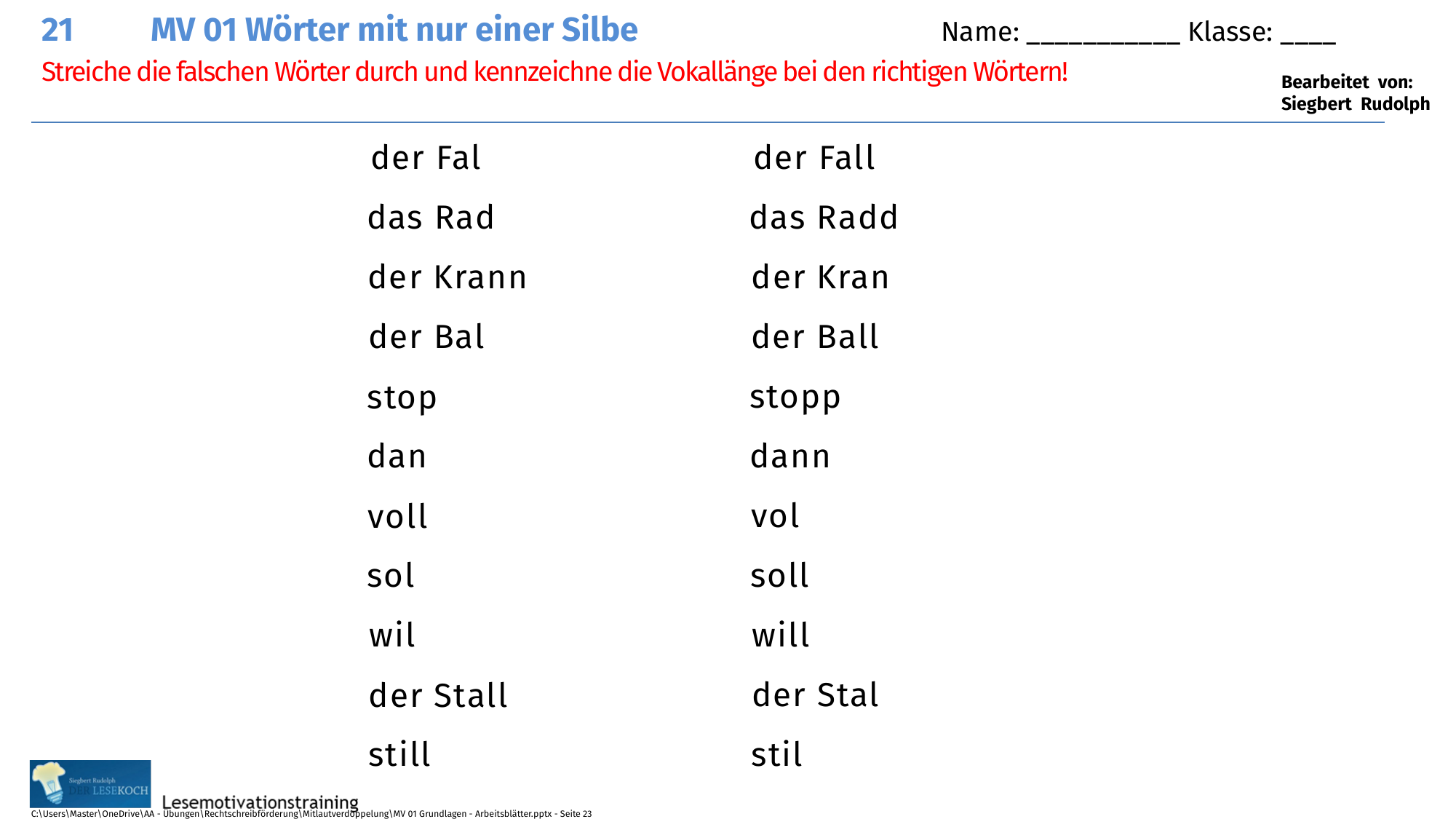

21	MV 01 Wörter mit nur einer Silbe			   Name: ___________ Klasse: ____
22
Streiche die falschen Wörter durch und kennzeichne die Vokallänge bei den richtigen Wörtern!
der Fall
der Fal
das Radd
das Rad
der Kran
der Krann
der Ball
der Bal
stopp
stop
dann
dan
vol
voll
soll
sol
will
wil
der Stal
der Stall
still
stil

C:\Users\Master\OneDrive\AA - Übungen\Rechtschreibförderung\Mitlautverdoppelung\MV 01 Grundlagen - Arbeitsblätter.pptx - Seite 23